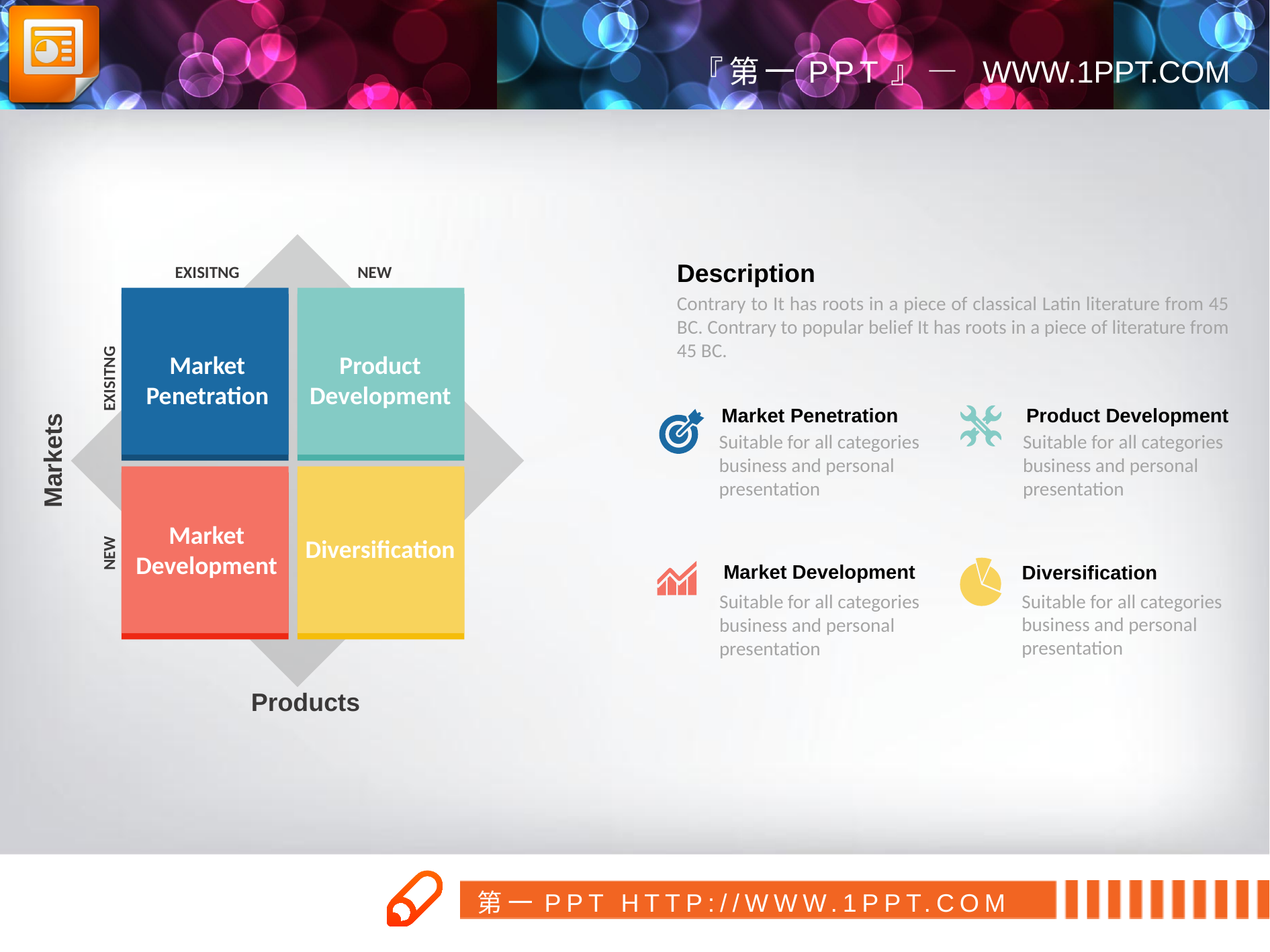

Description
EXISITNG
NEW
Contrary to It has roots in a piece of classical Latin literature from 45 BC. Contrary to popular belief It has roots in a piece of literature from 45 BC.

Market
Penetration

Product
Development

EXISITNG
Market Penetration
Product Development

Suitable for all categories business and personal presentation
Suitable for all categories business and personal presentation
Markets

Market
Development

Diversification
NEW
Market Development
Diversification

Suitable for all categories business and personal presentation
Suitable for all categories business and personal presentation
Products